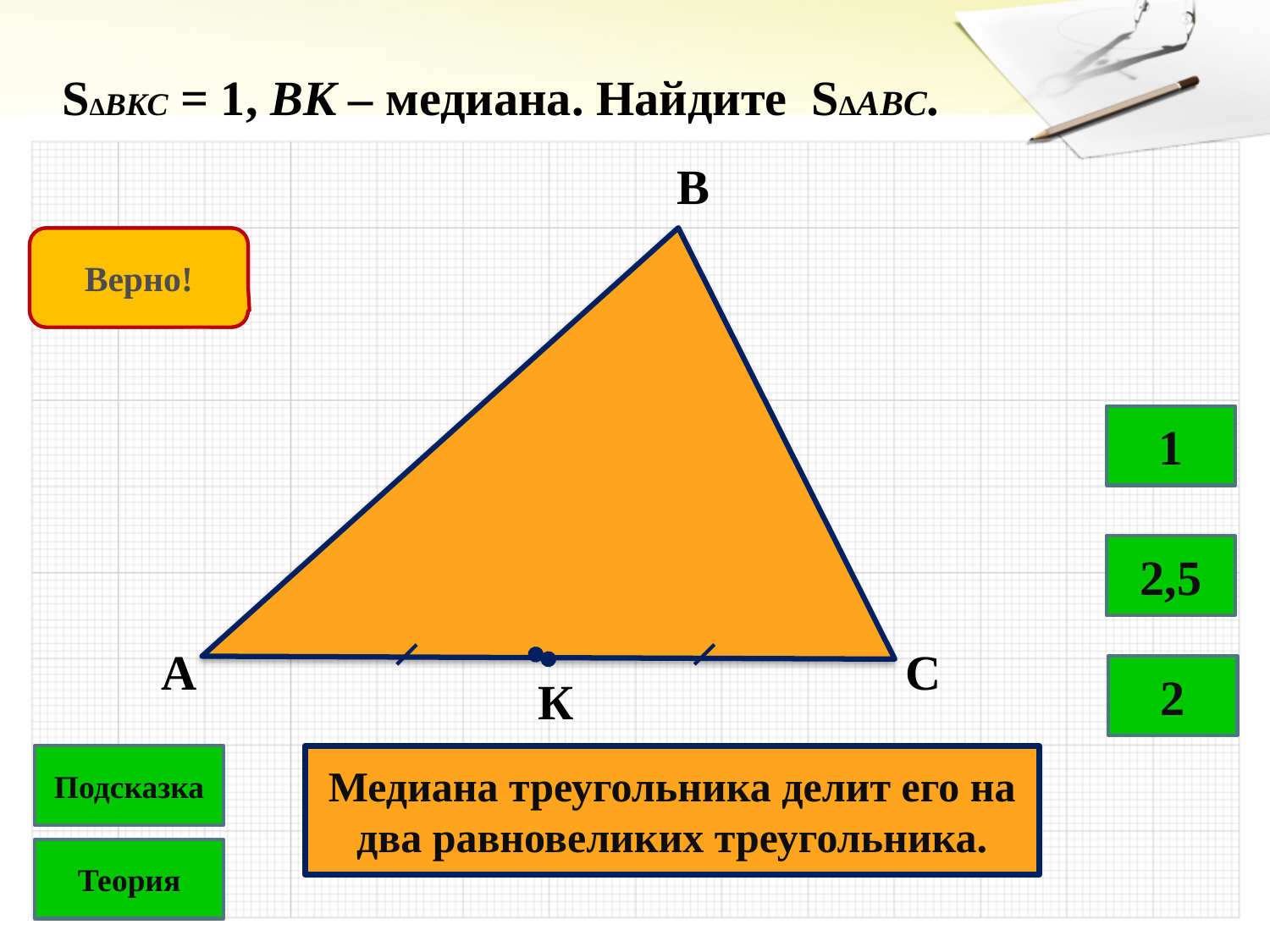

S∆BKC = 1, ВК – медиана. Найдите  S∆АBС.
В

А
С
К
Подумай!
Подумай!
Верно!
1
2,5
2
Подсказка
Медиана треугольника делит его на два равновеликих треугольника.
Теория